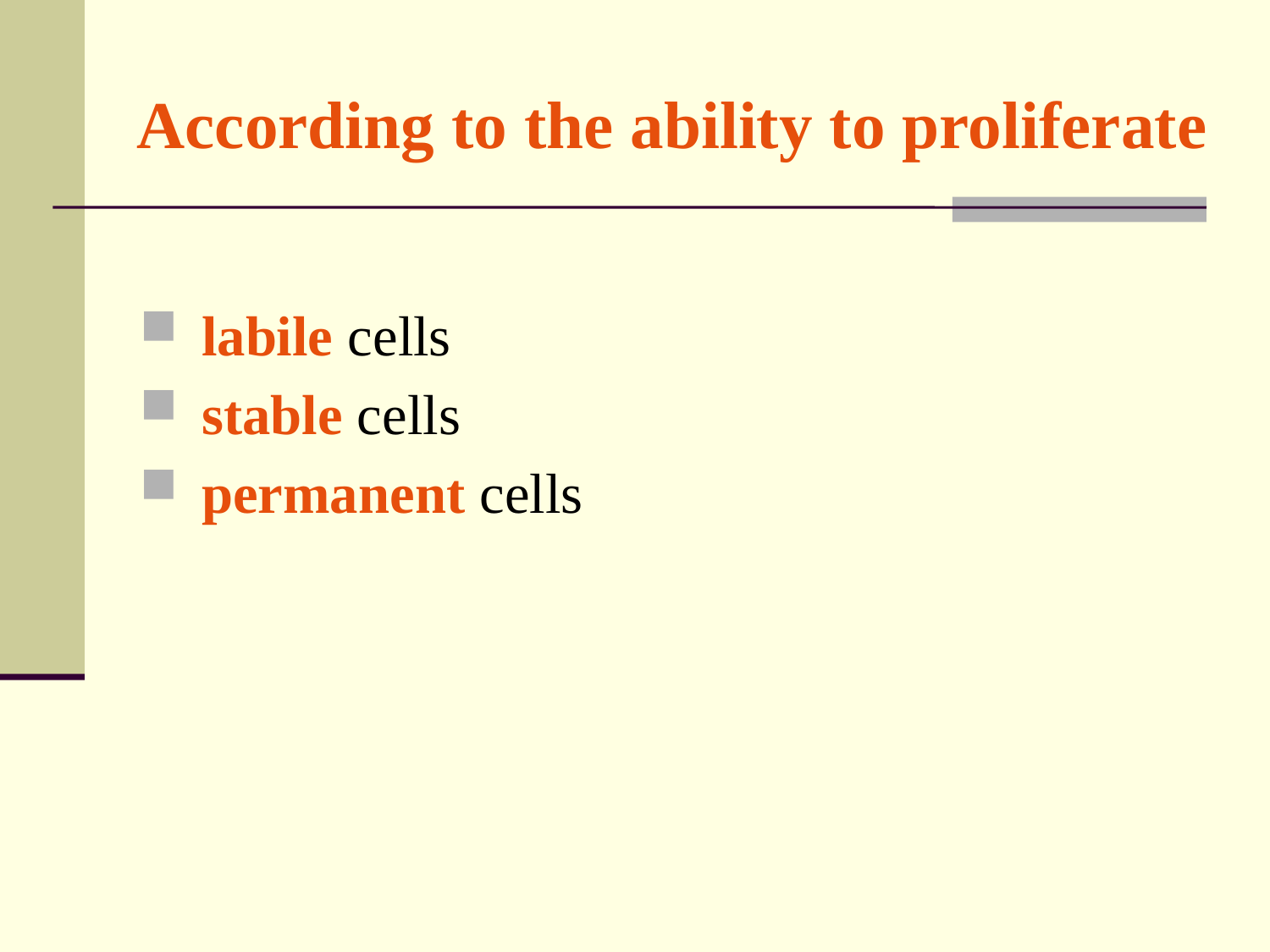

# According to the ability to proliferate

 labile cells
 stable cells
 permanent cells